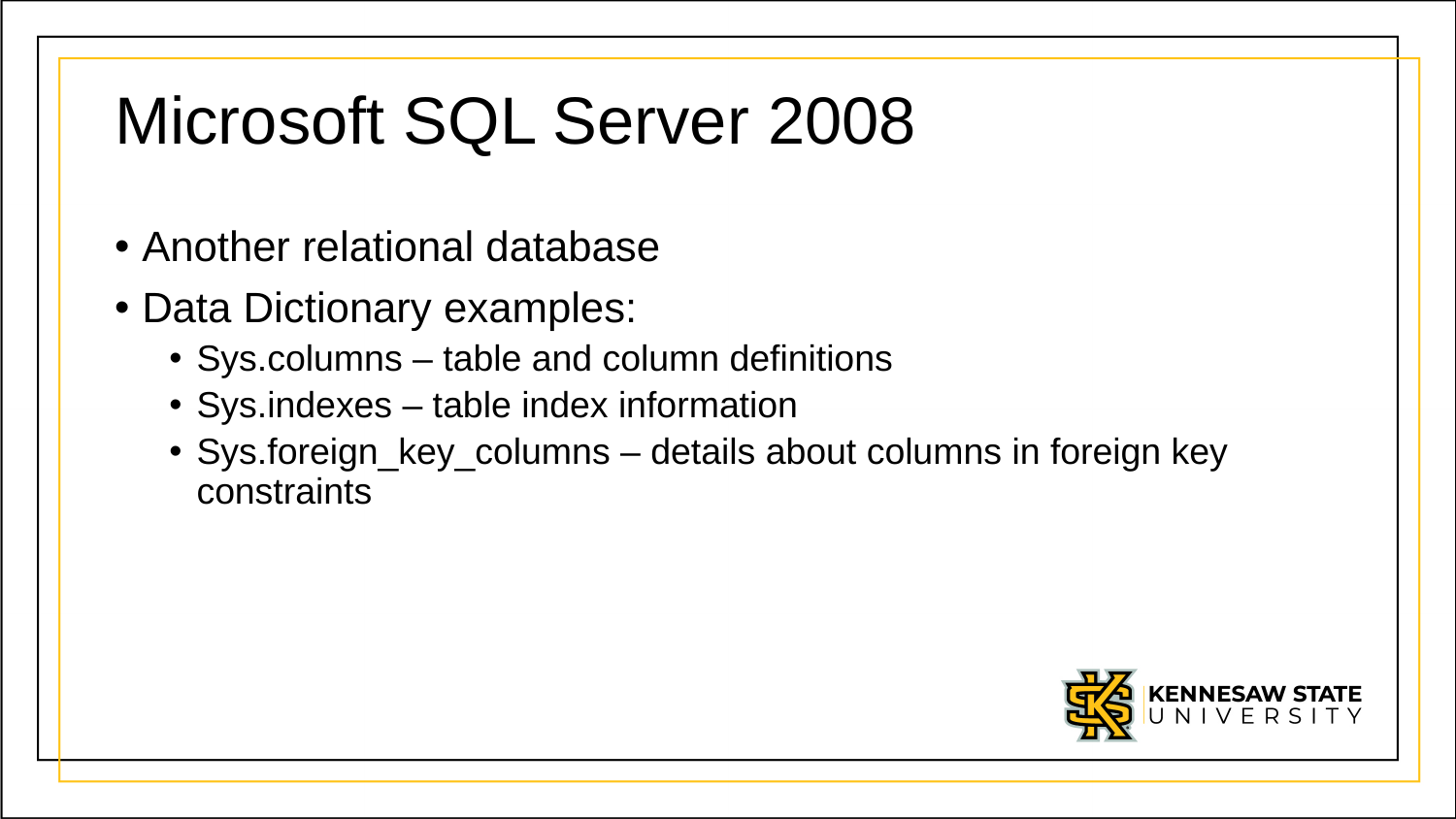

# Microsoft SQL Server 2008
Another relational database
Data Dictionary examples:
Sys.columns – table and column definitions
Sys.indexes – table index information
Sys.foreign_key_columns – details about columns in foreign key constraints